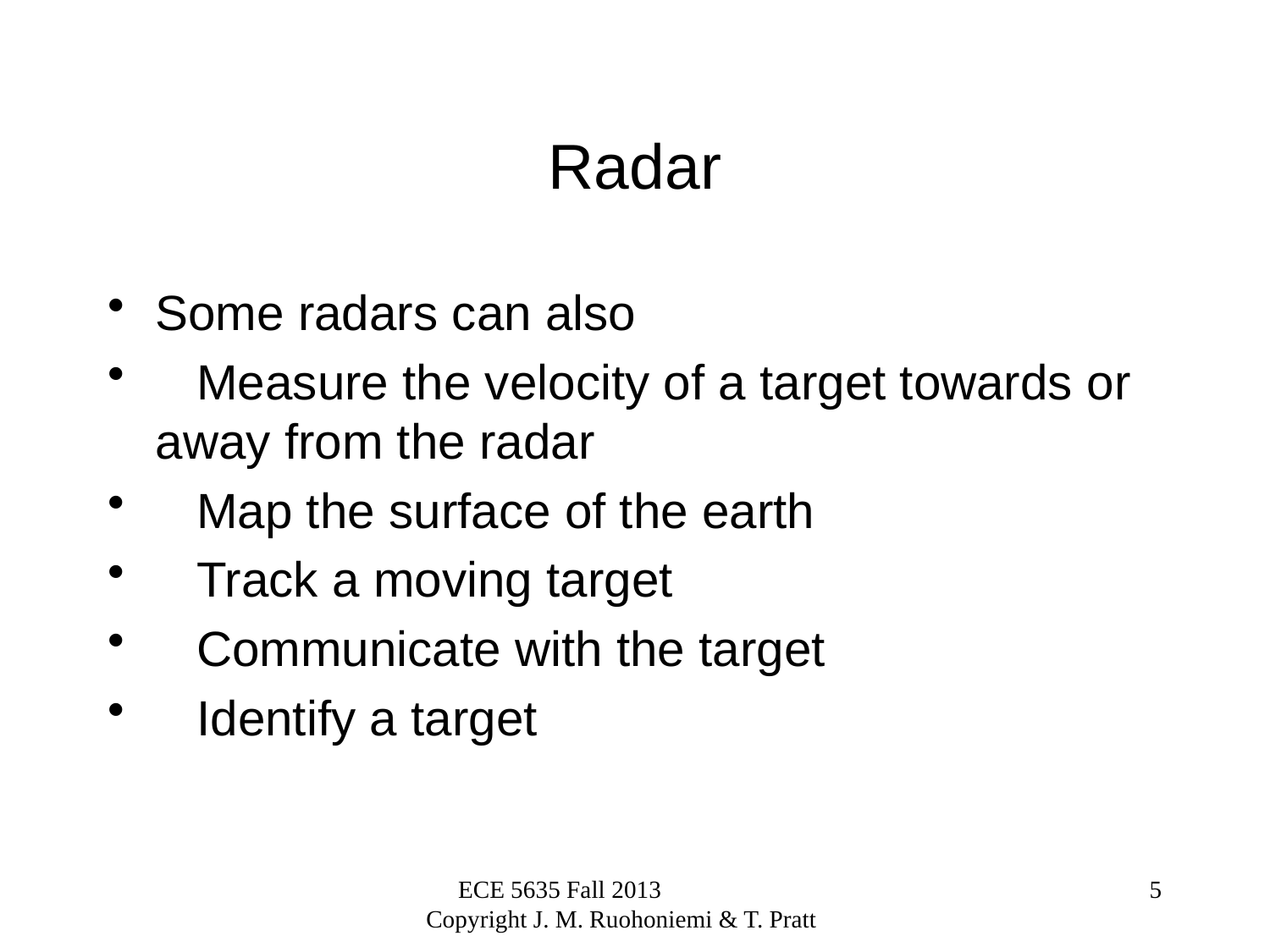

# Radar
Some radars can also
   Measure the velocity of a target towards or away from the radar
   Map the surface of the earth
   Track a moving target
   Communicate with the target
   Identify a target
ECE 5635 Fall 2013                      Copyright J. M. Ruohoniemi & T. Pratt
5